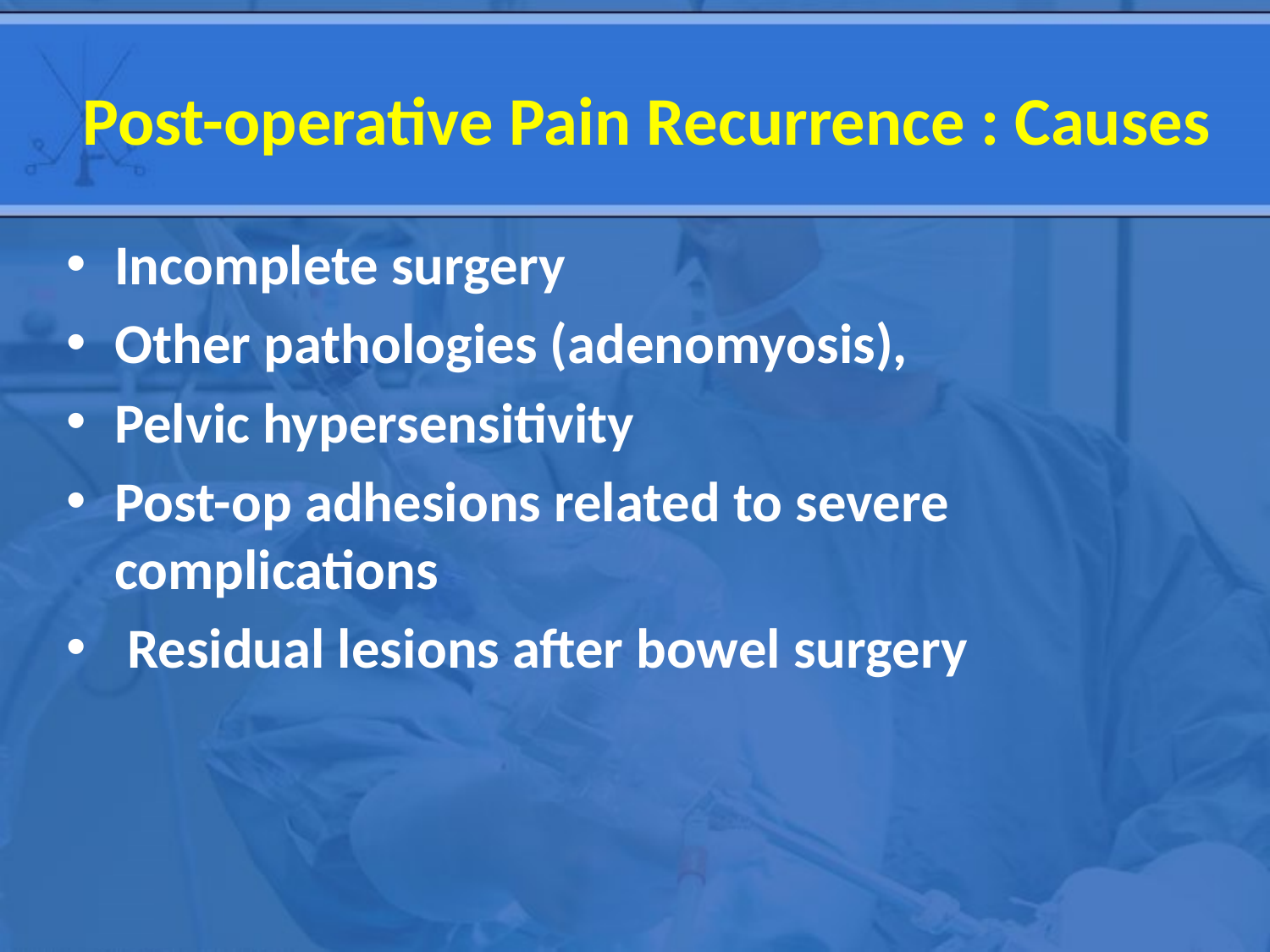

# Post-operative Pain Recurrence : Causes
Incomplete surgery
Other pathologies (adenomyosis),
Pelvic hypersensitivity
Post-op adhesions related to severe complications
 Residual lesions after bowel surgery